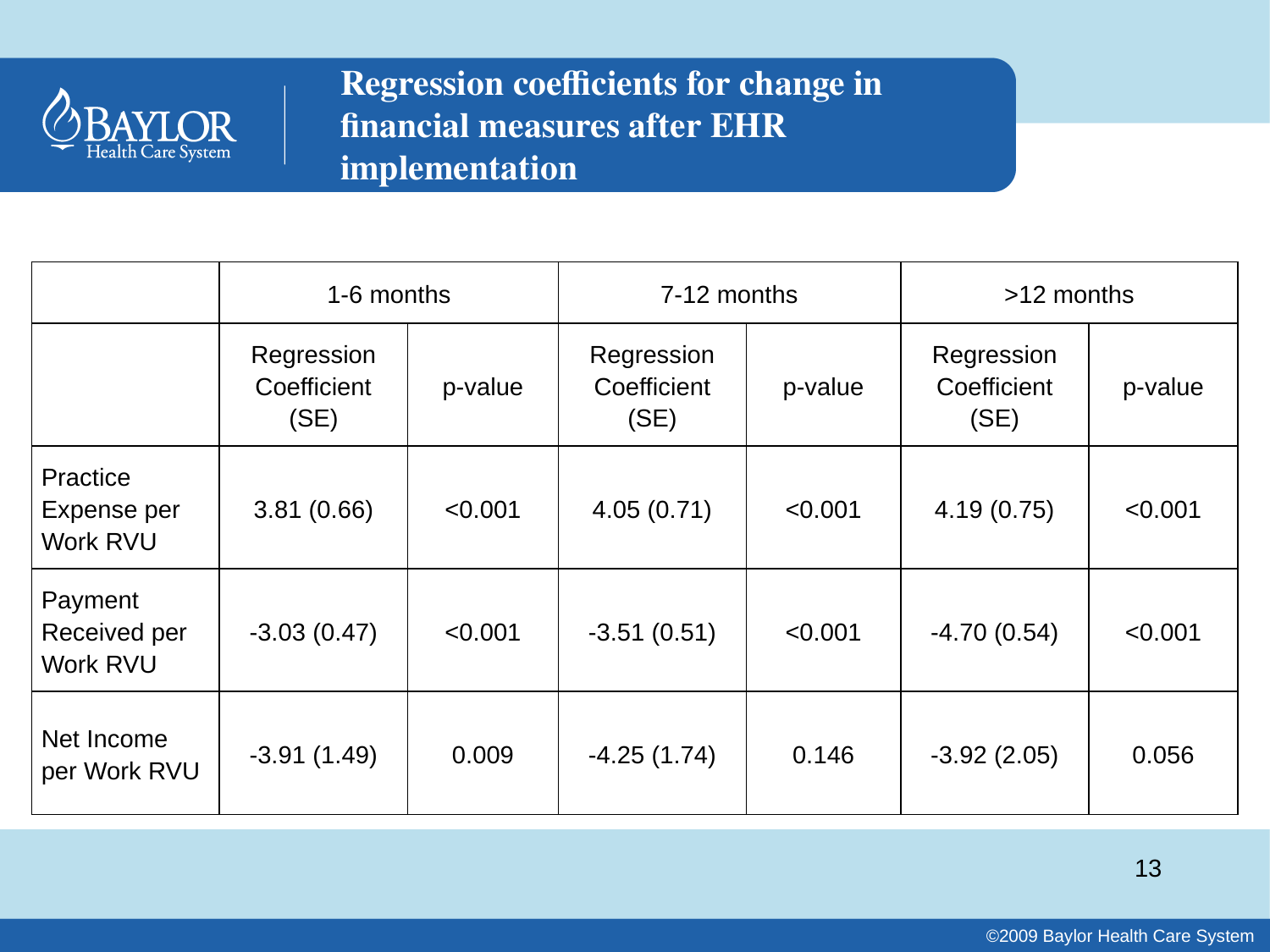

# Regression coefficients for change in financial measures after EHR implementation

|  | 1-6 months |  | 7-12 months |  | >12 months |  |
| --- | --- | --- | --- | --- | --- | --- |
|  | Regression Coefficient (SE) | p-value | Regression Coefficient (SE) | p-value | Regression Coefficient (SE) | p-value |
| Practice Expense per Work RVU | 3.81 (0.66) | <0.001 | 4.05 (0.71) | <0.001 | 4.19 (0.75) | <0.001 |
| Payment Received per Work RVU | -3.03 (0.47) | <0.001 | -3.51 (0.51) | <0.001 | -4.70 (0.54) | <0.001 |
| Net Income per Work RVU | -3.91 (1.49) | 0.009 | -4.25 (1.74) | 0.146 | -3.92 (2.05) | 0.056 |
13